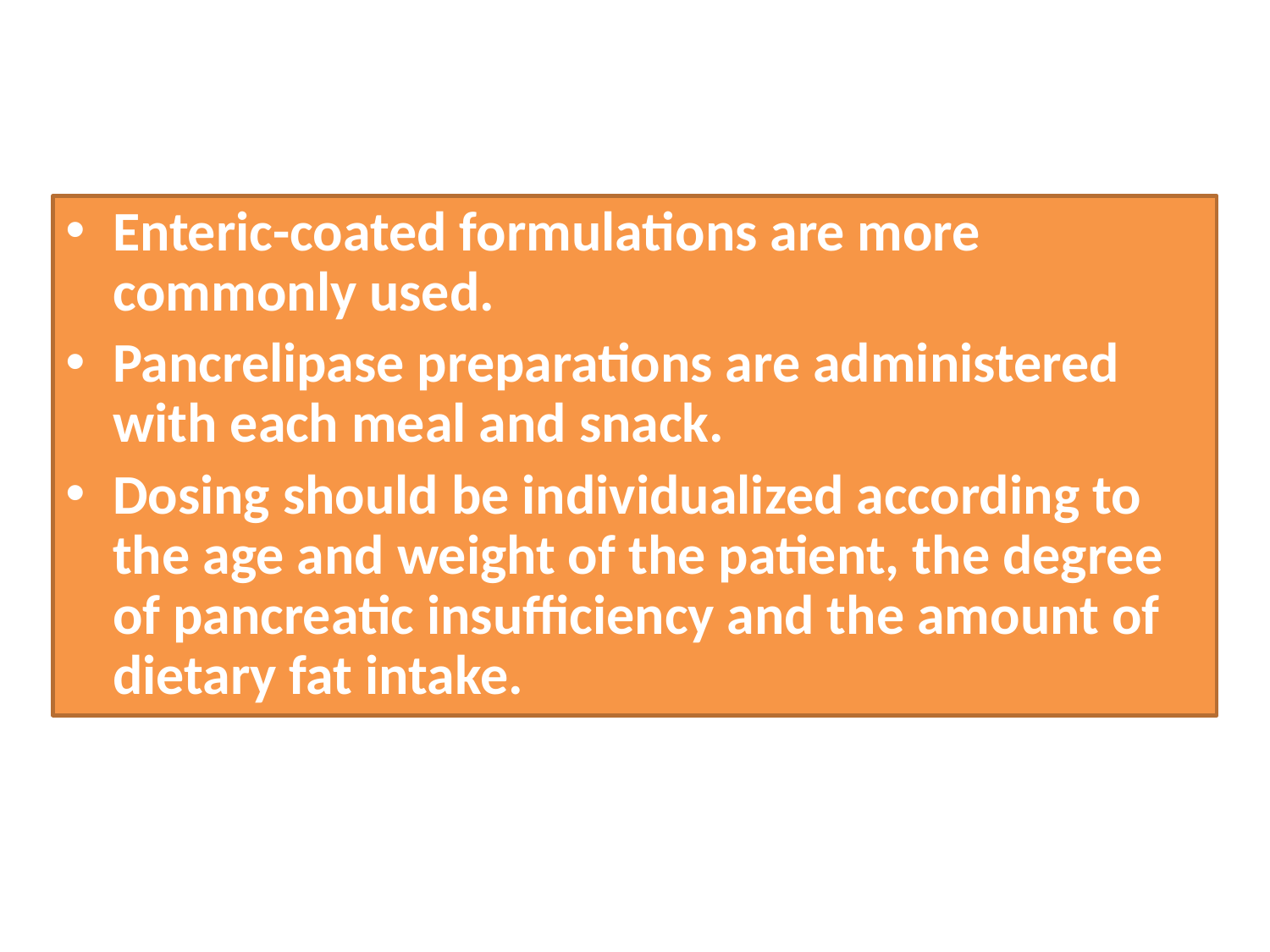

#
Enteric-coated formulations are more commonly used.
Pancrelipase preparations are administered with each meal and snack.
Dosing should be individualized according to the age and weight of the patient, the degree of pancreatic insufficiency and the amount of dietary fat intake.